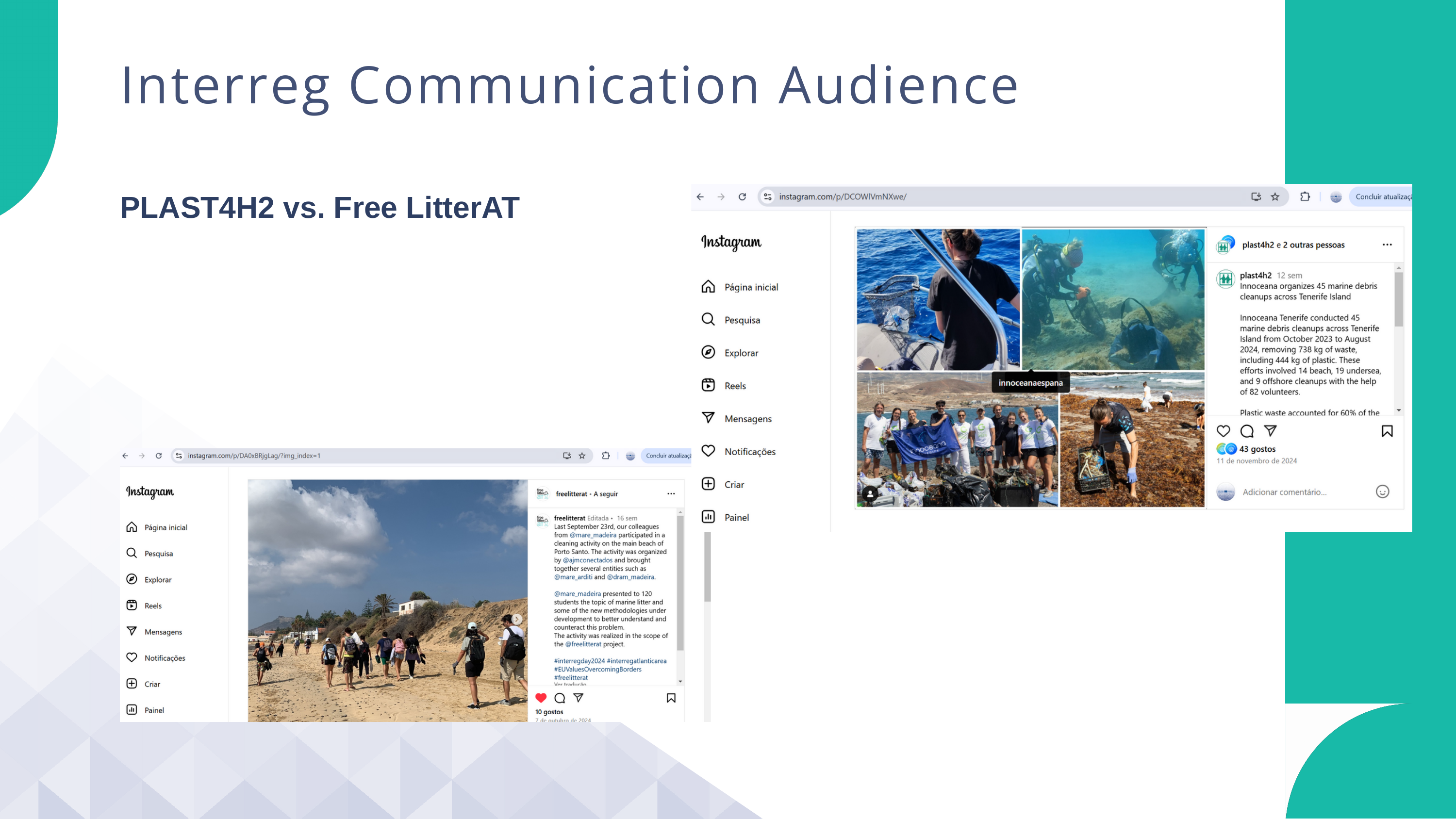

Interreg Communication Audience
PLAST4H2 vs. Free LitterAT